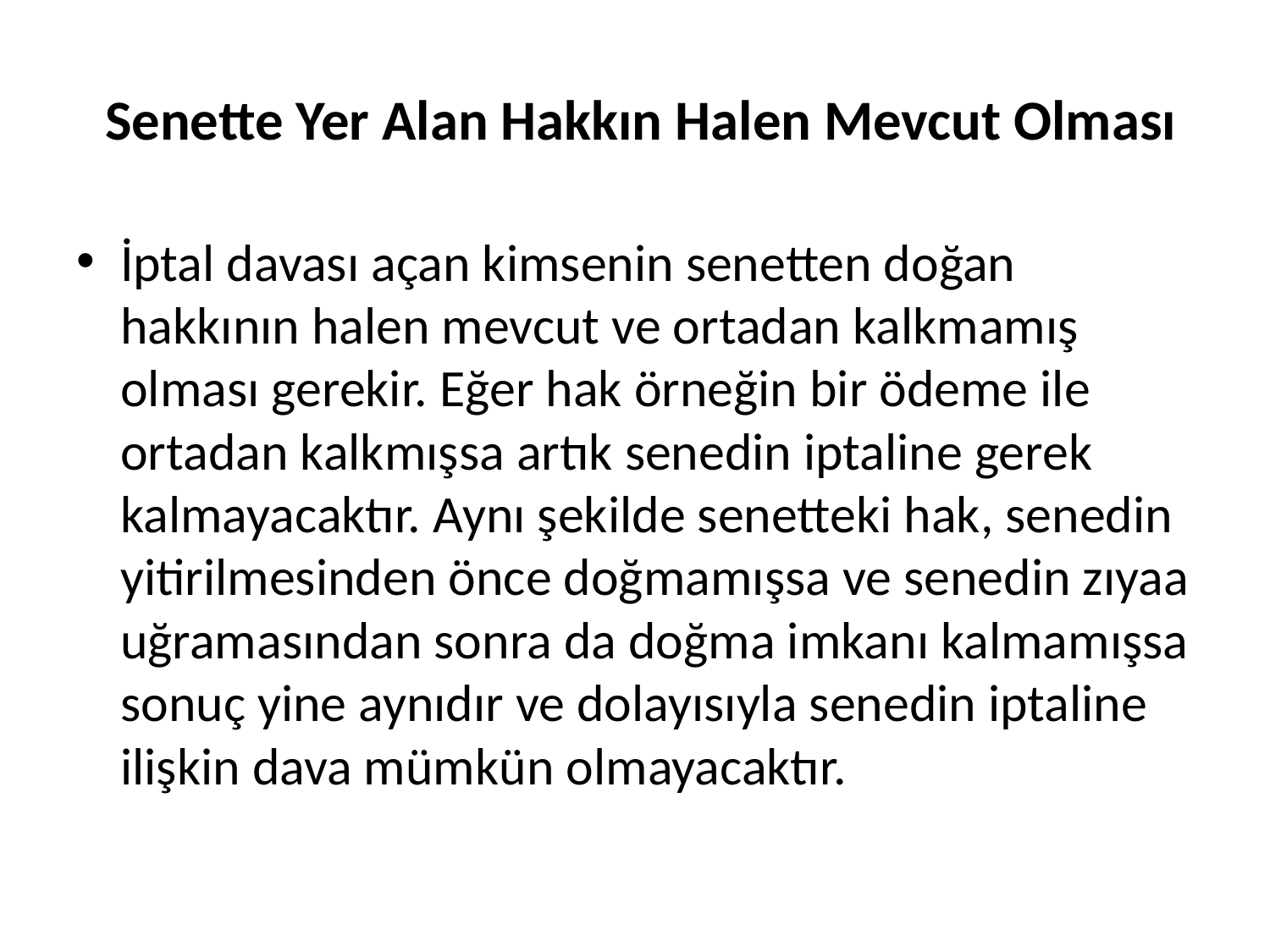

# Senette Yer Alan Hakkın Halen Mevcut Olması
İptal davası açan kimsenin senetten doğan hakkının halen mevcut ve ortadan kalkmamış olması gerekir. Eğer hak örneğin bir ödeme ile ortadan kalkmışsa artık senedin iptaline gerek kalmayacaktır. Aynı şekilde senetteki hak, senedin yitirilmesinden önce doğmamışsa ve senedin zıyaa uğramasından sonra da doğma imkanı kalmamışsa sonuç yine aynıdır ve dolayısıyla senedin iptaline ilişkin dava mümkün olmayacaktır.